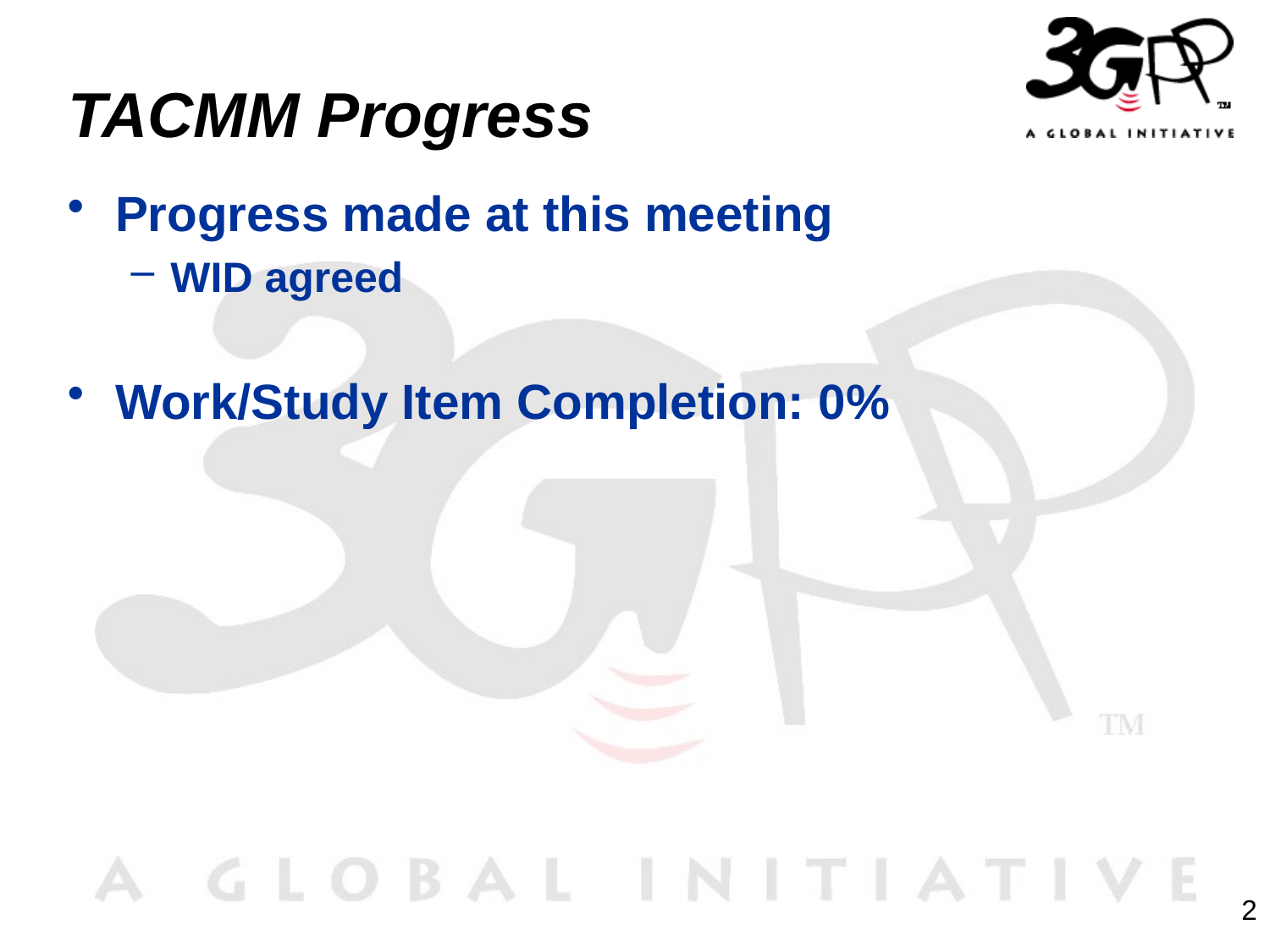

# TACMM Progress
Progress made at this meeting
WID agreed

Work/Study Item Completion: 0%

2